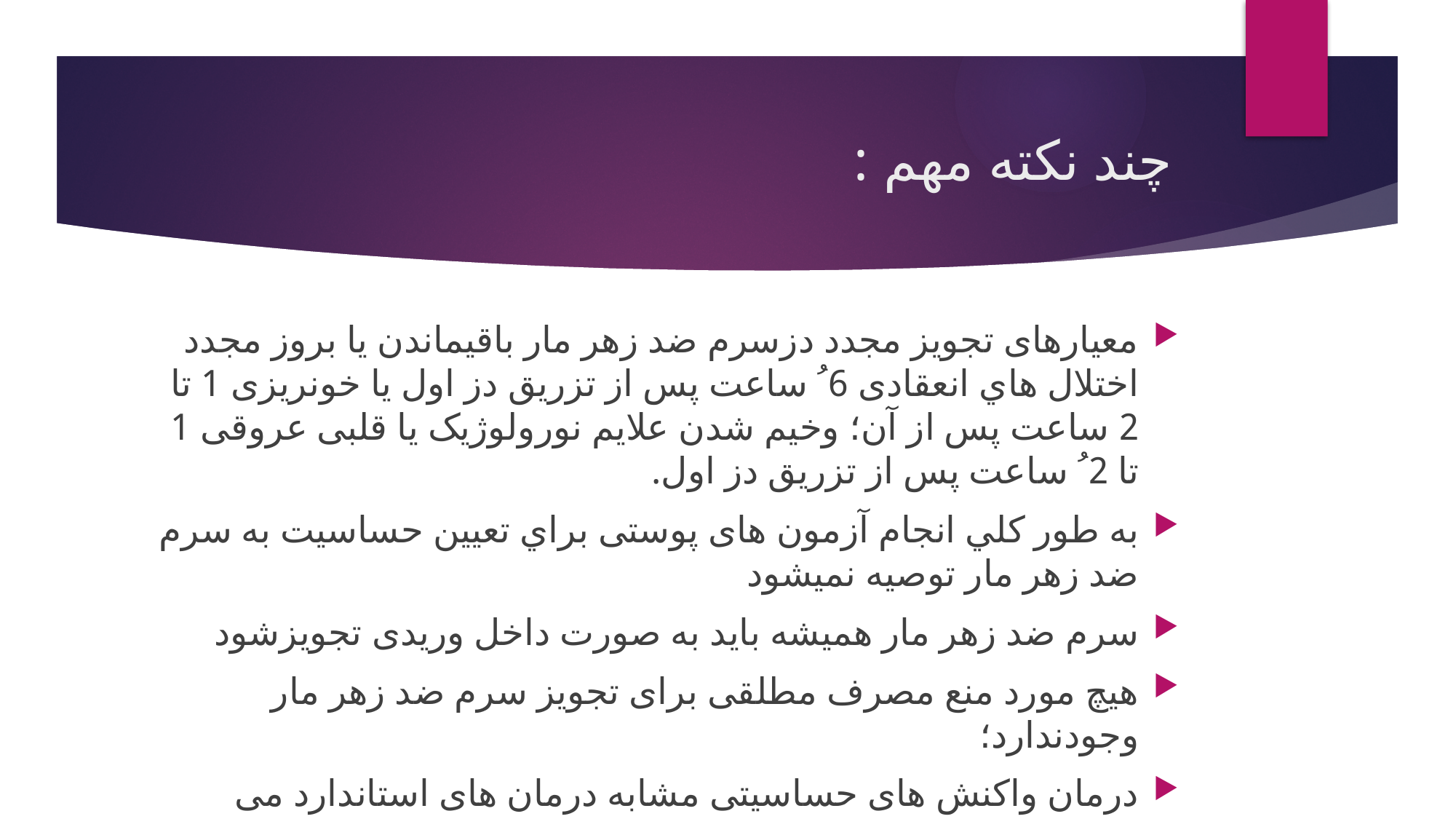

# چند نکته مهم :
معیارهای تجویز مجدد دزسرم ضد زهر مار باقیماندن یا بروز مجدد اختلال هاي انعقادی 6 ُ ساعت پس از تزريق دز اول یا خونریزی 1 تا 2 ساعت پس از آن؛ وخیم شدن علایم نورولوژیک یا قلبی عروقی 1 تا 2 ُ ساعت پس از تزريق دز اول.
به طور كلي انجام آزمون های پوستی براي تعیین حساسیت به سرم ضد زهر مار توصیه نمیشود
سرم ضد زهر مار همیشه باید به صورت داخل وریدی تجویزشود
هیچ مورد منع مصرف مطلقی برای تجویز سرم ضد زهر مار وجودندارد؛
درمان واکنش های حساسیتی مشابه درمان های استاندارد می باشد.